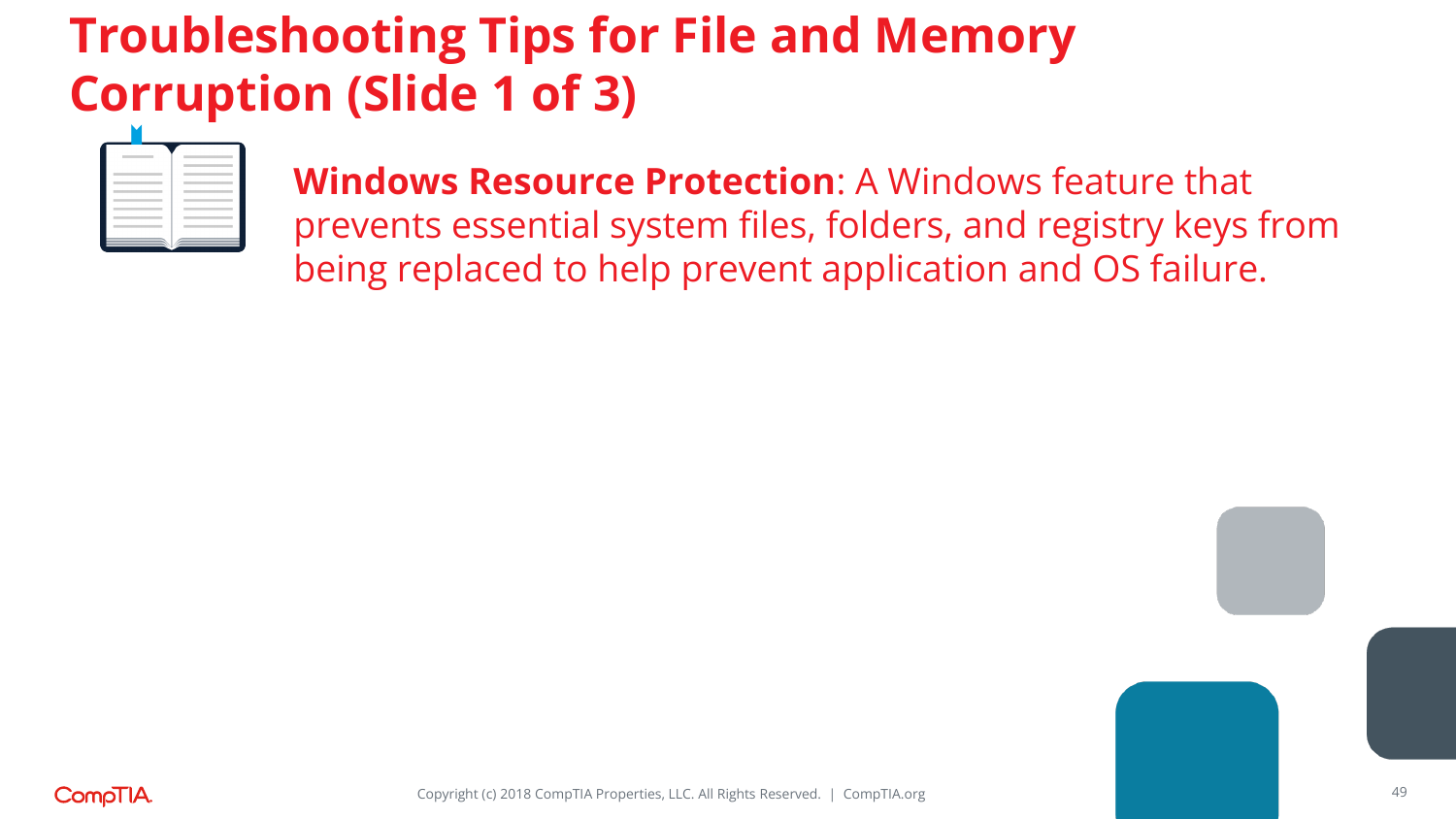

# Troubleshooting Tips for File and Memory Corruption (Slide 1 of 3)
Windows Resource Protection: A Windows feature that prevents essential system files, folders, and registry keys from being replaced to help prevent application and OS failure.
49